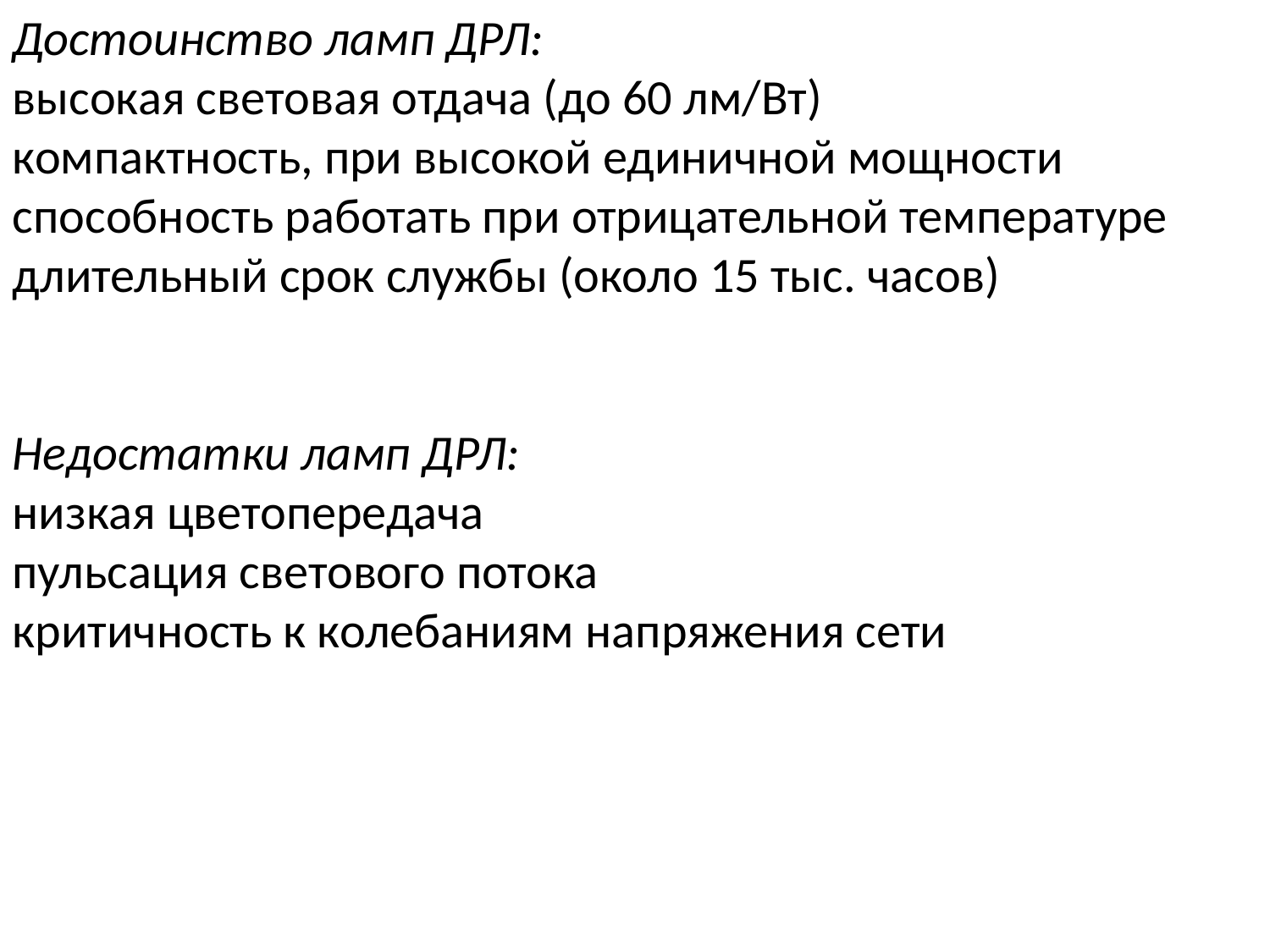

Достоинство ламп ДРЛ:
высокая световая отдача (до 60 лм/Вт)
компактность, при высокой единичной мощности
способность работать при отрицательной температуре
длительный срок службы (около 15 тыс. часов)

Недостатки ламп ДРЛ:
низкая цветопередача
пульсация светового потока
критичность к колебаниям напряжения сети